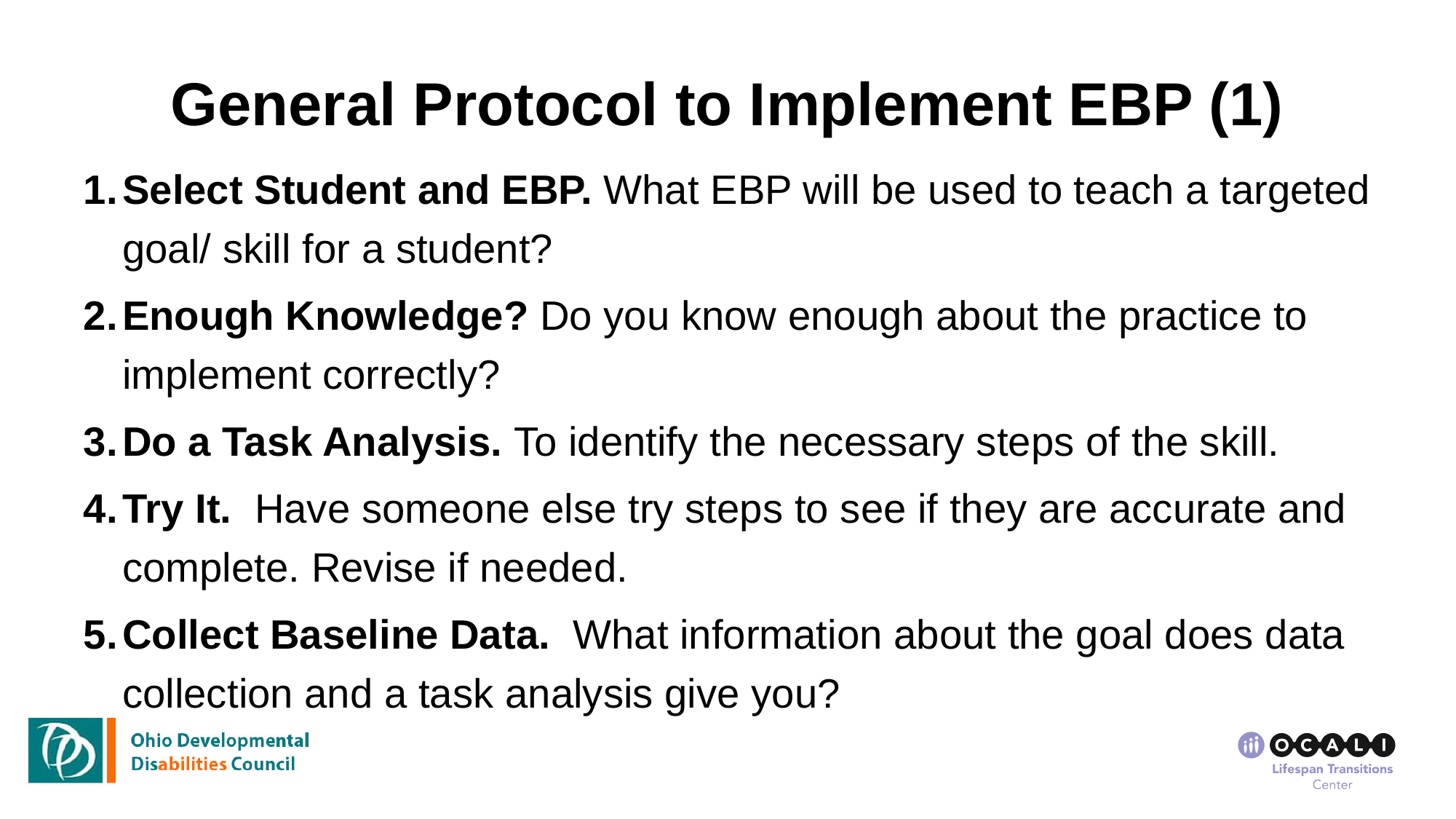

# General Protocol to Implement EBP (1)
Select Student and EBP. What EBP will be used to teach a targeted goal/ skill for a student?
Enough Knowledge? Do you know enough about the practice to implement correctly?
Do a Task Analysis. To identify the necessary steps of the skill.
Try It.  Have someone else try steps to see if they are accurate and complete. Revise if needed.
Collect Baseline Data.  What information about the goal does data collection and a task analysis give you?